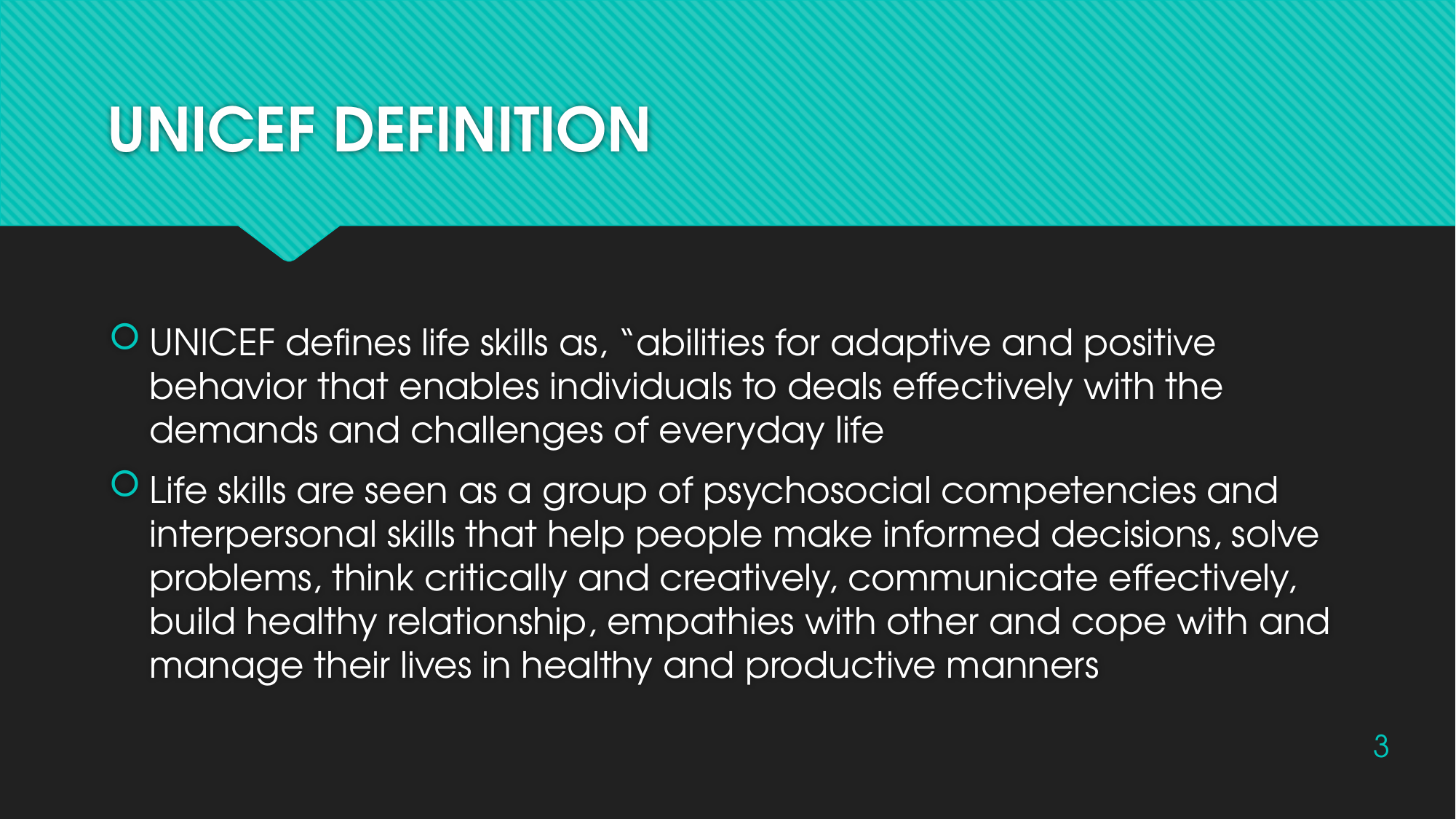

# UNICEF DEFINITION
UNICEF defines life skills as, “abilities for adaptive and positive behavior that enables individuals to deals effectively with the demands and challenges of everyday life
Life skills are seen as a group of psychosocial competencies and interpersonal skills that help people make informed decisions, solve problems, think critically and creatively, communicate effectively, build healthy relationship, empathies with other and cope with and manage their lives in healthy and productive manners
3